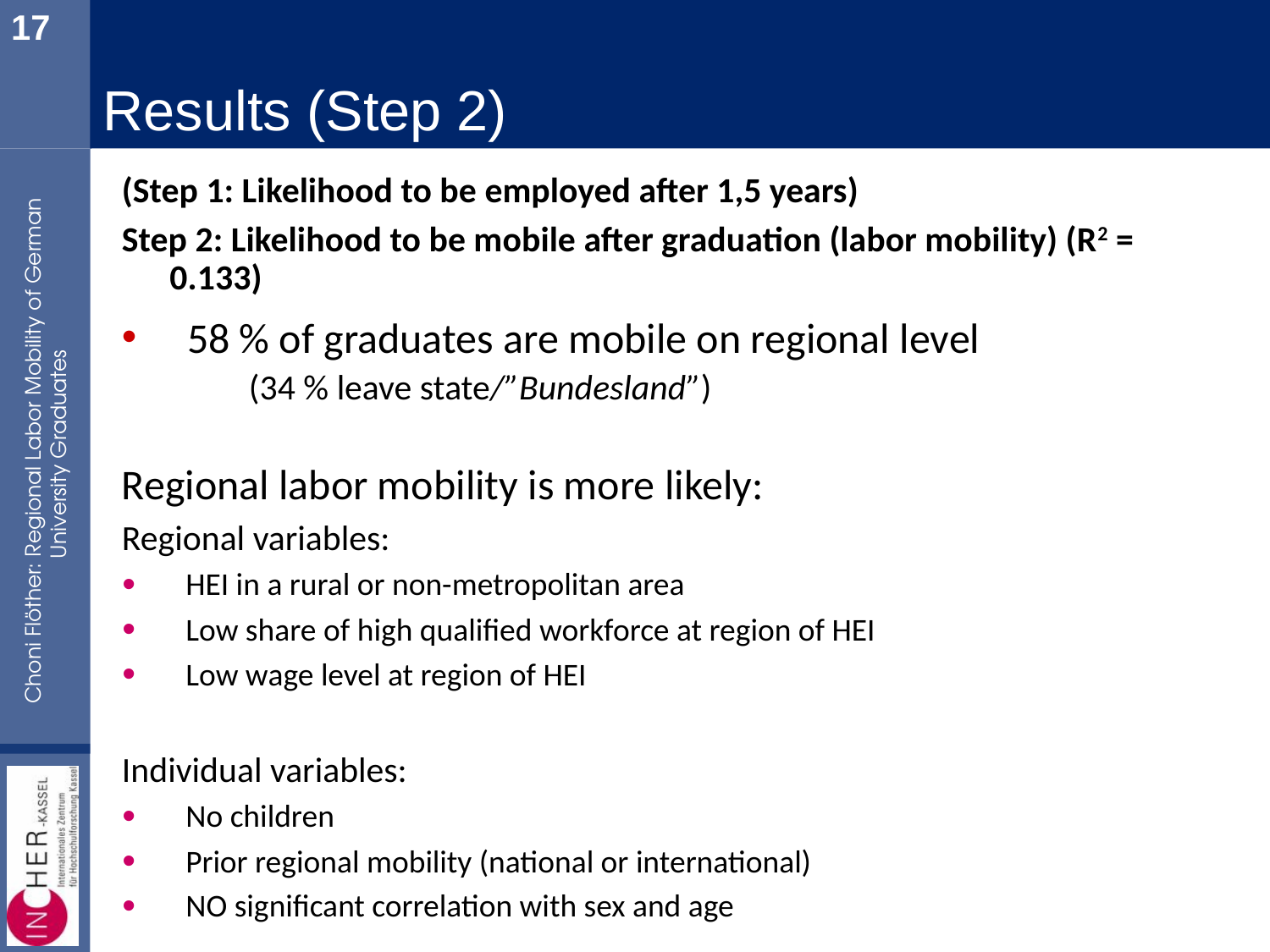

17
# Results (Step 2)
(Step 1: Likelihood to be employed after 1,5 years)
Step 2: Likelihood to be mobile after graduation (labor mobility) (R2 = 0.133)
58 % of graduates are mobile on regional level
	(34 % leave state/”Bundesland”)

Regional labor mobility is more likely:
Regional variables:
HEI in a rural or non-metropolitan area
Low share of high qualified workforce at region of HEI
Low wage level at region of HEI

Individual variables:
No children
Prior regional mobility (national or international)
NO significant correlation with sex and age